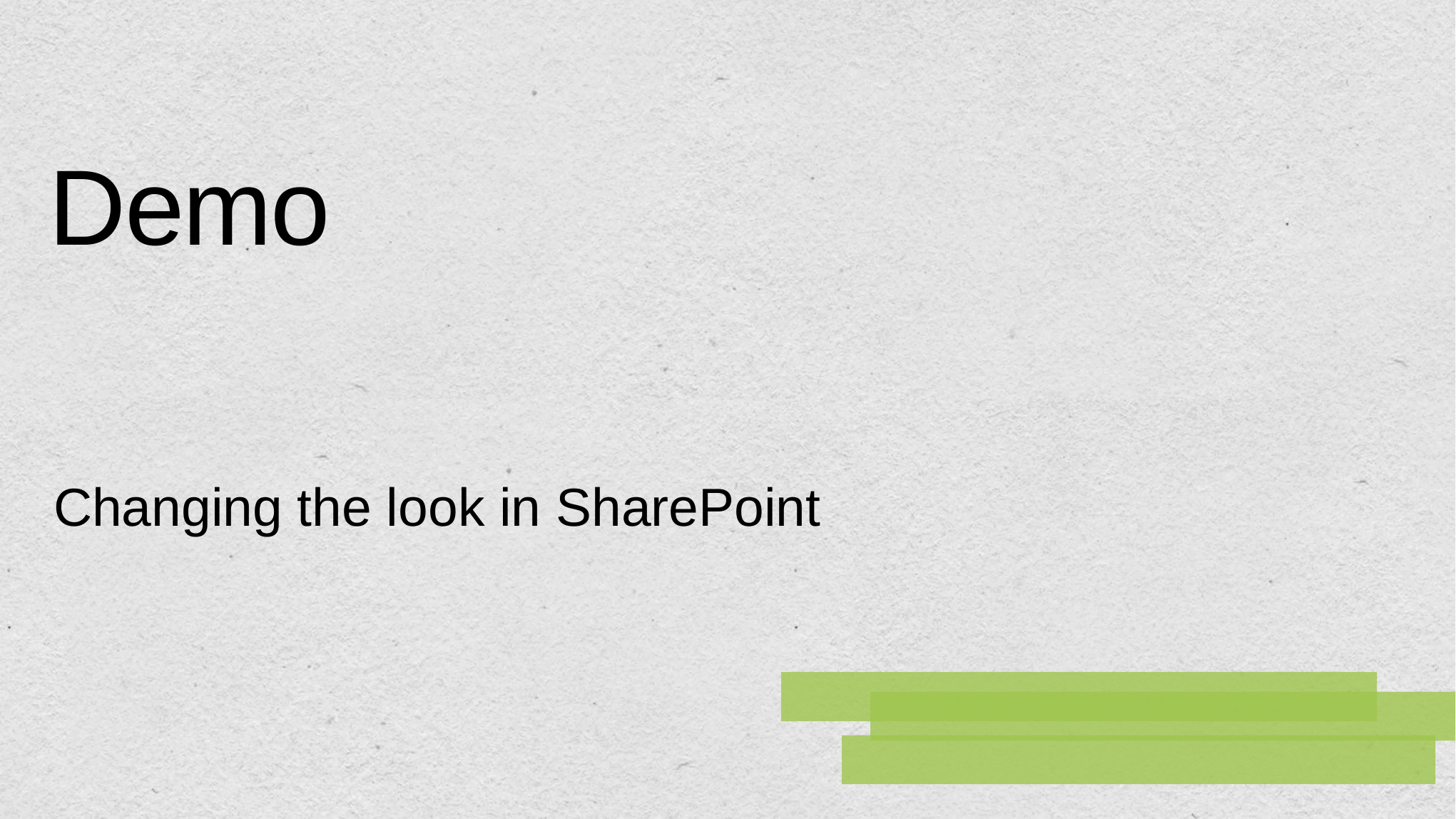

# Demo
Changing the look in SharePoint